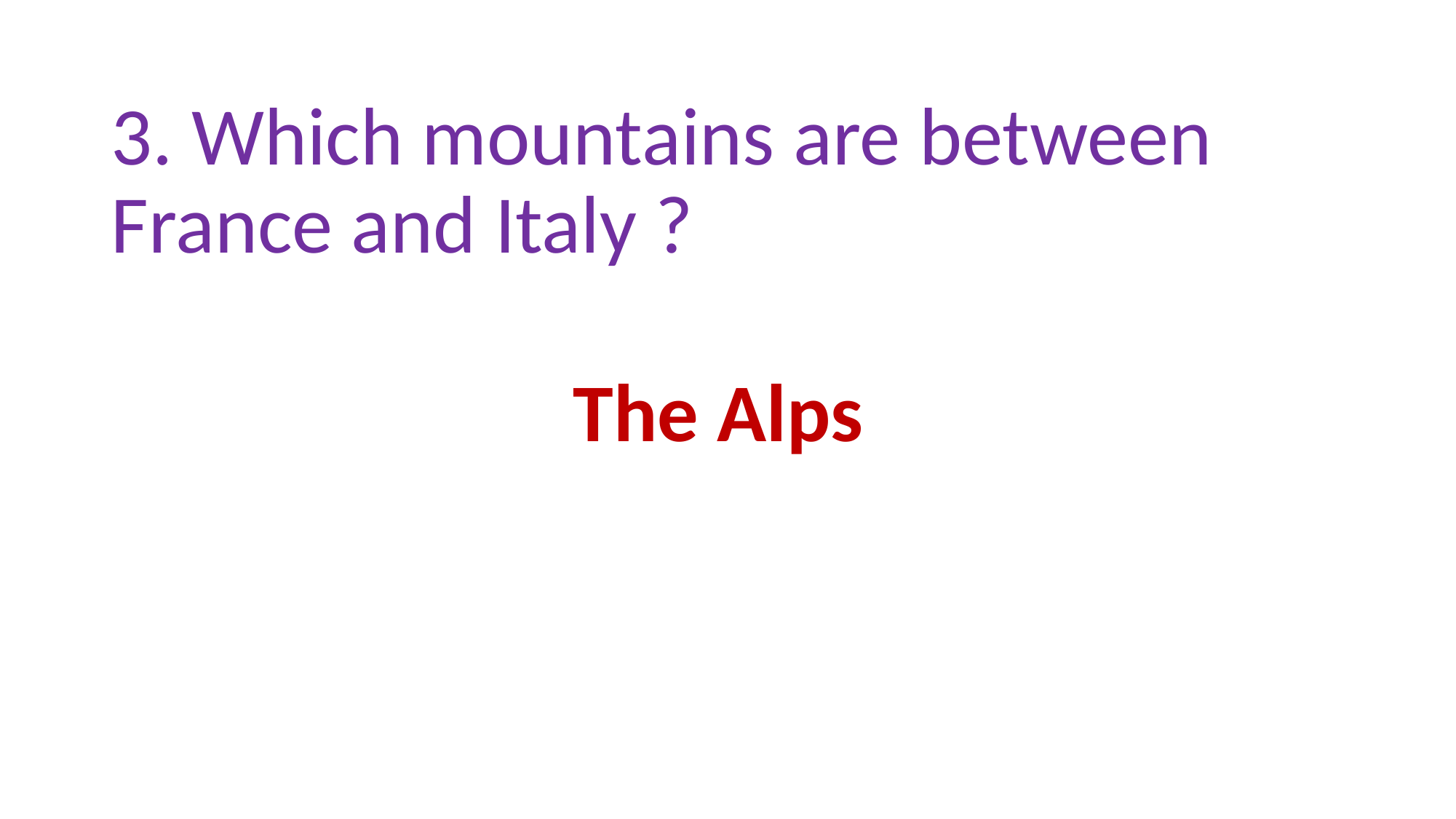

# 3. Which mountains are between France and Italy ?
The Alps